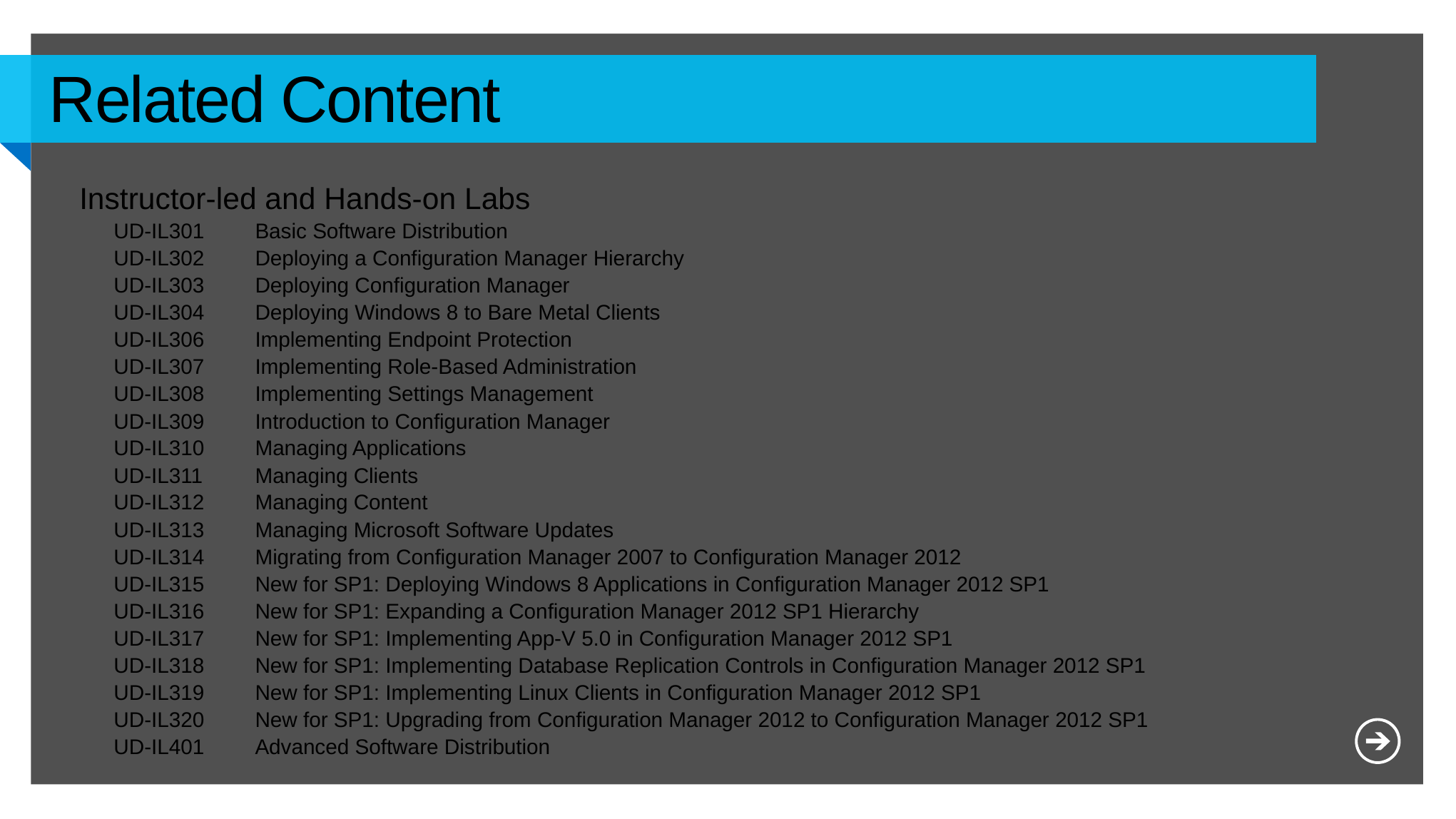

# Related Content
Instructor-led and Hands-on Labs
UD-IL301	Basic Software Distribution
UD-IL302	Deploying a Configuration Manager Hierarchy
UD-IL303	Deploying Configuration Manager
UD-IL304	Deploying Windows 8 to Bare Metal Clients
UD-IL306	Implementing Endpoint Protection
UD-IL307	Implementing Role-Based Administration
UD-IL308	Implementing Settings Management
UD-IL309	Introduction to Configuration Manager
UD-IL310	Managing Applications
UD-IL311	Managing Clients
UD-IL312	Managing Content
UD-IL313	Managing Microsoft Software Updates
UD-IL314	Migrating from Configuration Manager 2007 to Configuration Manager 2012
UD-IL315	New for SP1: Deploying Windows 8 Applications in Configuration Manager 2012 SP1
UD-IL316	New for SP1: Expanding a Configuration Manager 2012 SP1 Hierarchy
UD-IL317	New for SP1: Implementing App-V 5.0 in Configuration Manager 2012 SP1
UD-IL318	New for SP1: Implementing Database Replication Controls in Configuration Manager 2012 SP1
UD-IL319	New for SP1: Implementing Linux Clients in Configuration Manager 2012 SP1
UD-IL320	New for SP1: Upgrading from Configuration Manager 2012 to Configuration Manager 2012 SP1
UD-IL401	Advanced Software Distribution